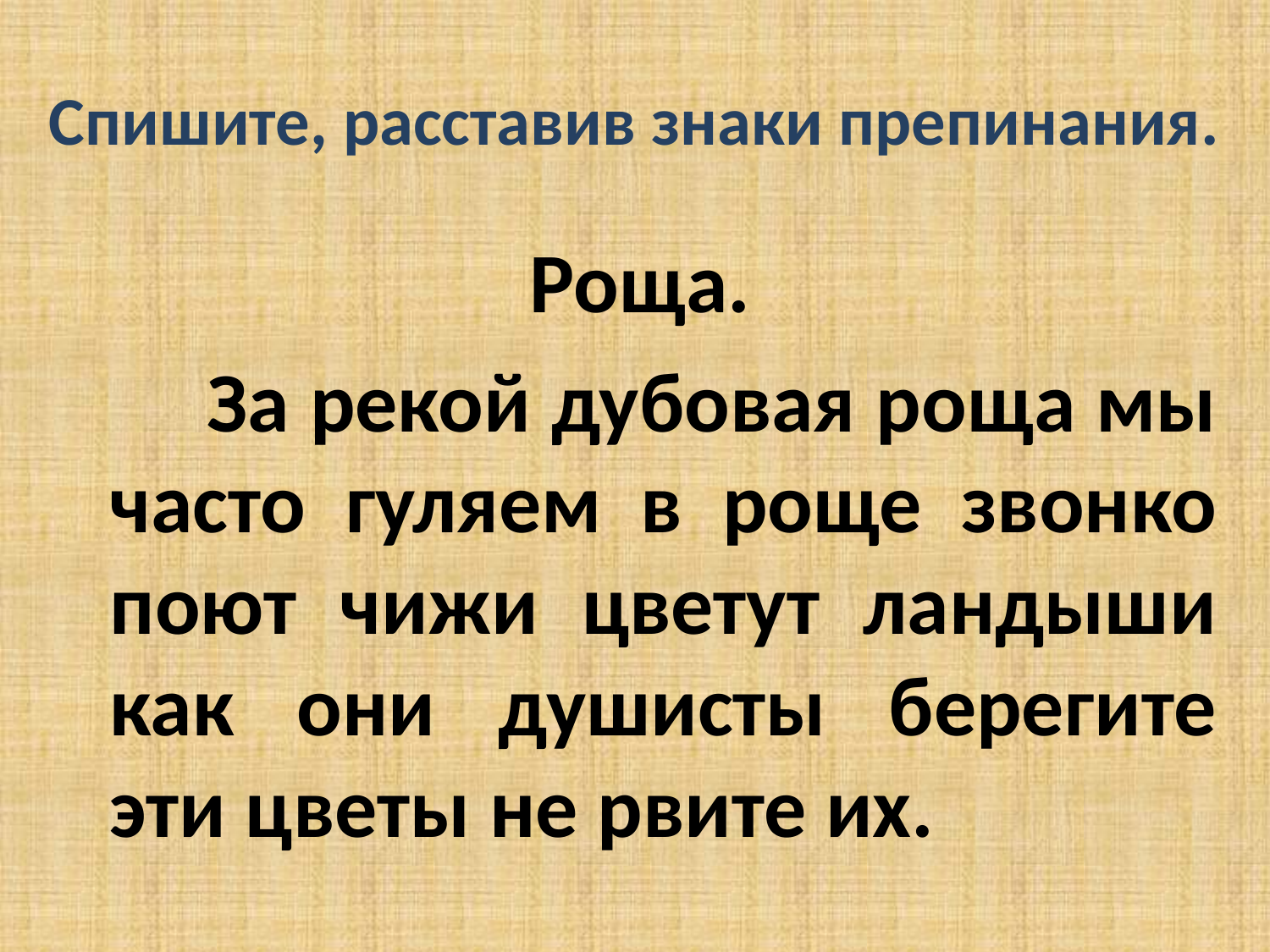

# Спишите, расставив знаки препинания.
Роща.
       За рекой дубовая роща мы часто гуляем в роще звонко поют чижи цветут ландыши как они душисты берегите эти цветы не рвите их.